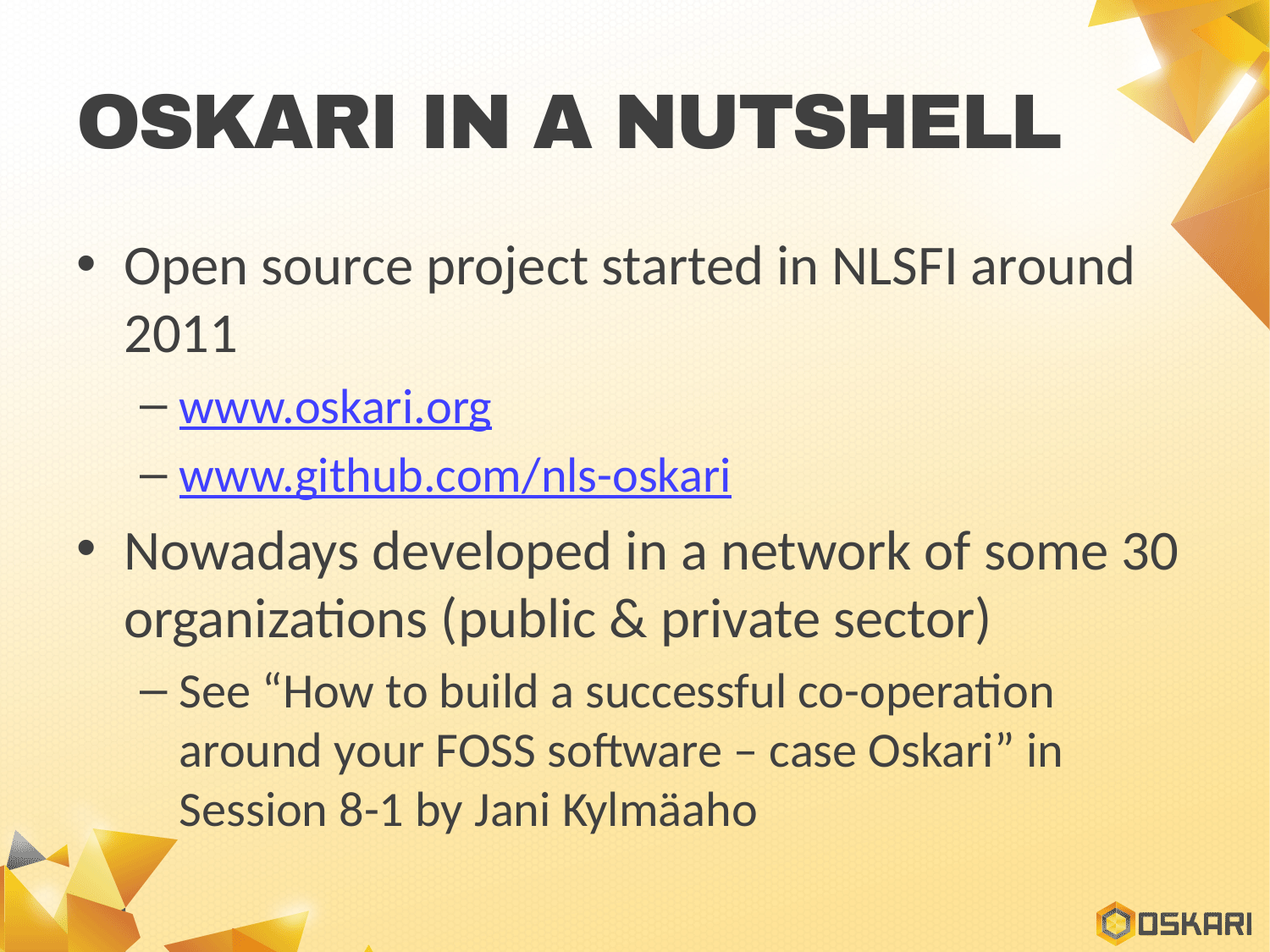

# Oskari in a nutshell
Open source project started in NLSFI around 2011
www.oskari.org
www.github.com/nls-oskari
Nowadays developed in a network of some 30 organizations (public & private sector)
See “How to build a successful co-operation around your FOSS software – case Oskari” in Session 8-1 by Jani Kylmäaho